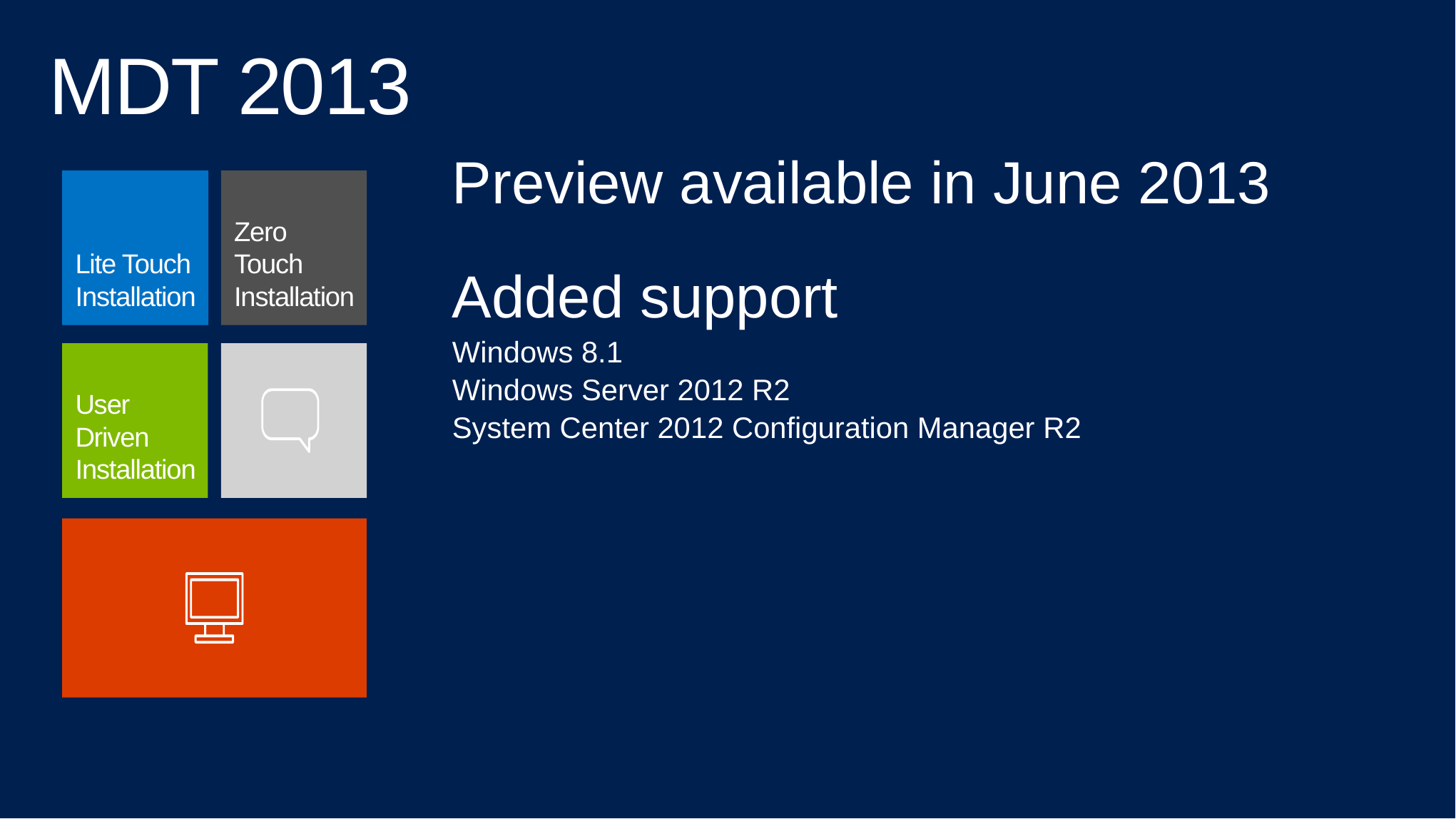

# MDT 2013
Preview available in June 2013

Added support
Windows 8.1
Windows Server 2012 R2
System Center 2012 Configuration Manager R2
Lite Touch Installation
Zero Touch Installation
User Driven Installation